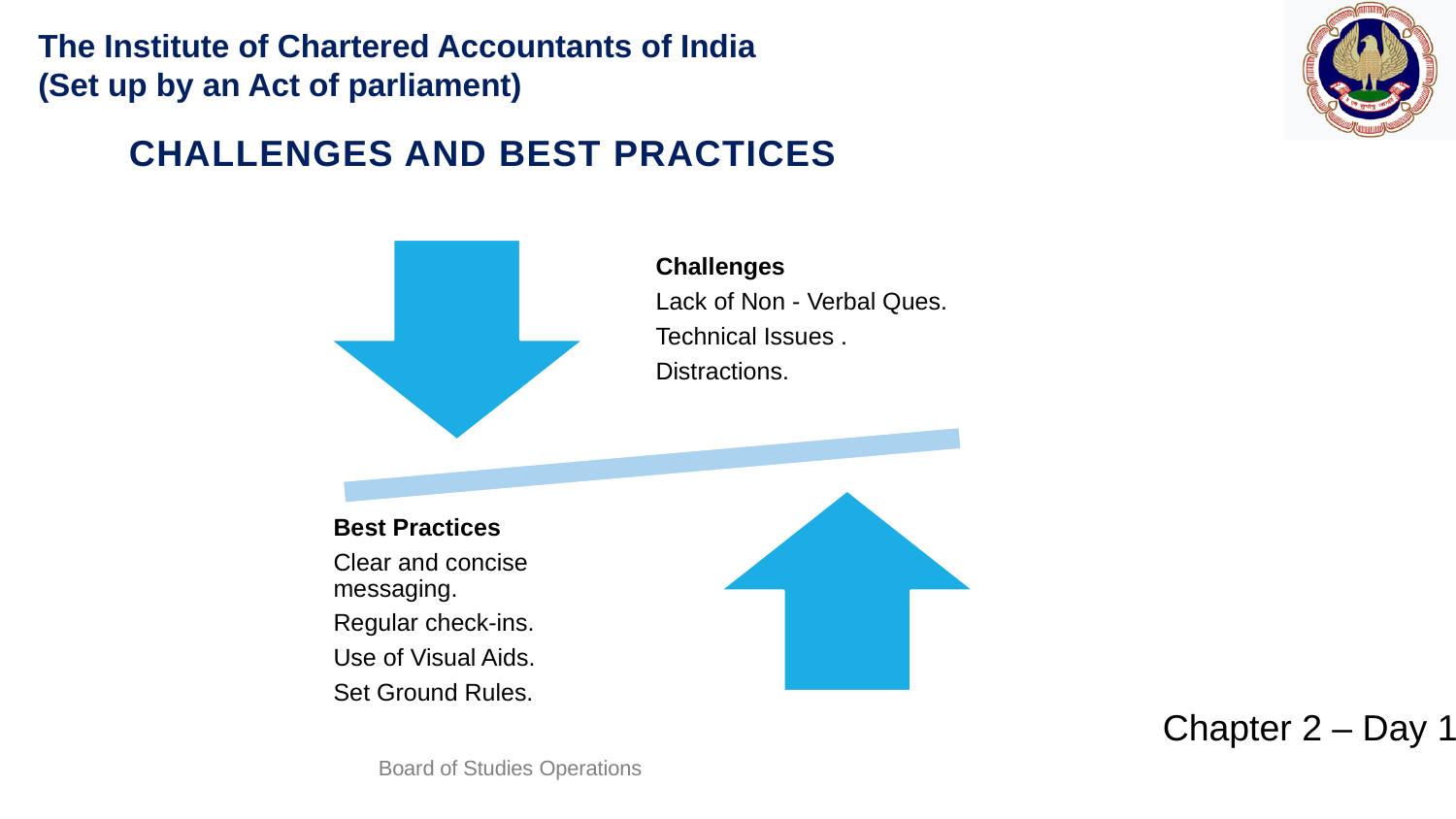

Challenges and Best Practices

Challenges
Lack of Non - Verbal Ques.
Technical Issues .
Distractions.
Best Practices
Clear and concise messaging.
Regular check-ins.
Use of Visual Aids.
Set Ground Rules.